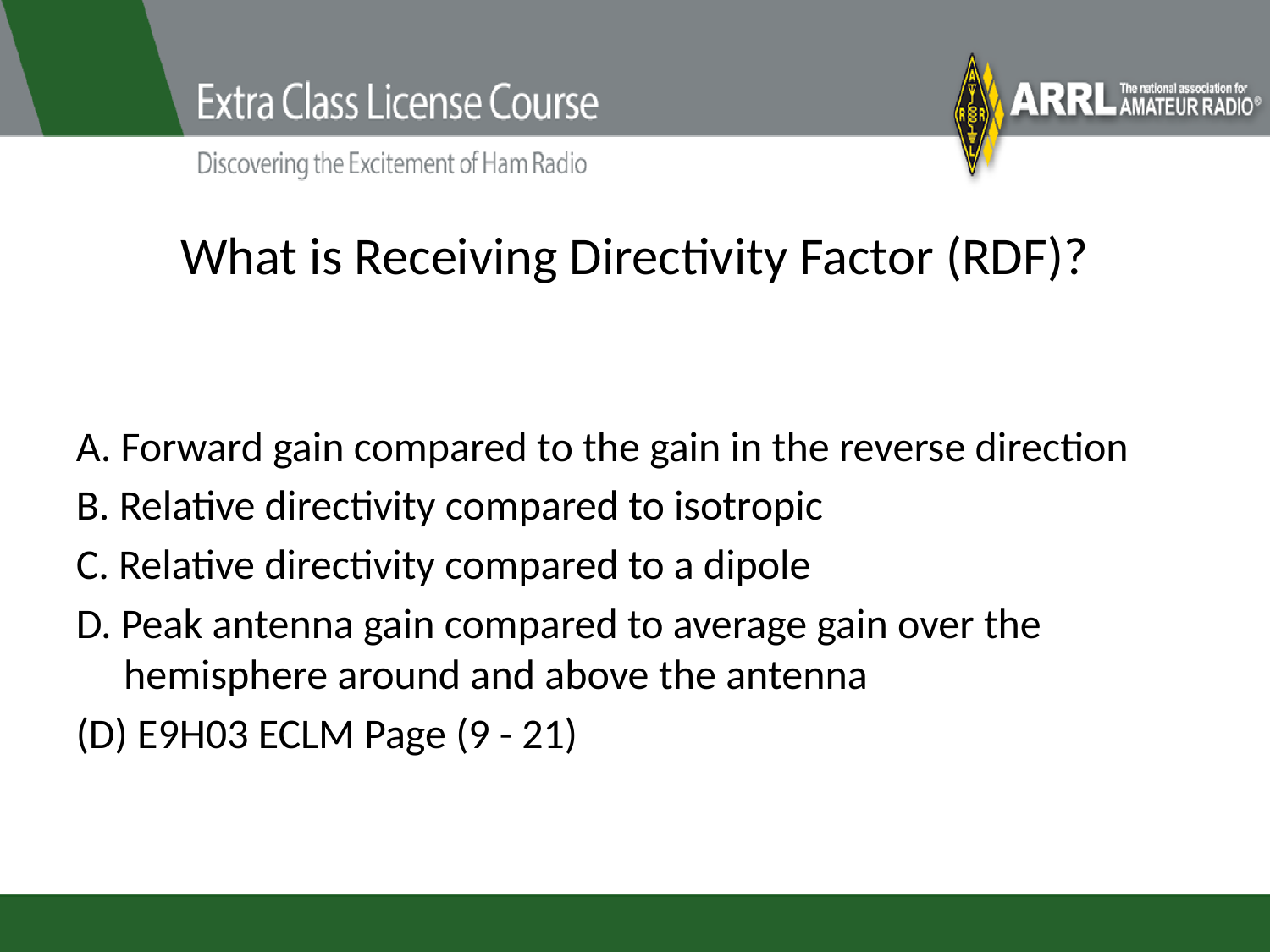

# What is Receiving Directivity Factor (RDF)?
A. Forward gain compared to the gain in the reverse direction
B. Relative directivity compared to isotropic
C. Relative directivity compared to a dipole
D. Peak antenna gain compared to average gain over the hemisphere around and above the antenna
(D) E9H03 ECLM Page (9 - 21)